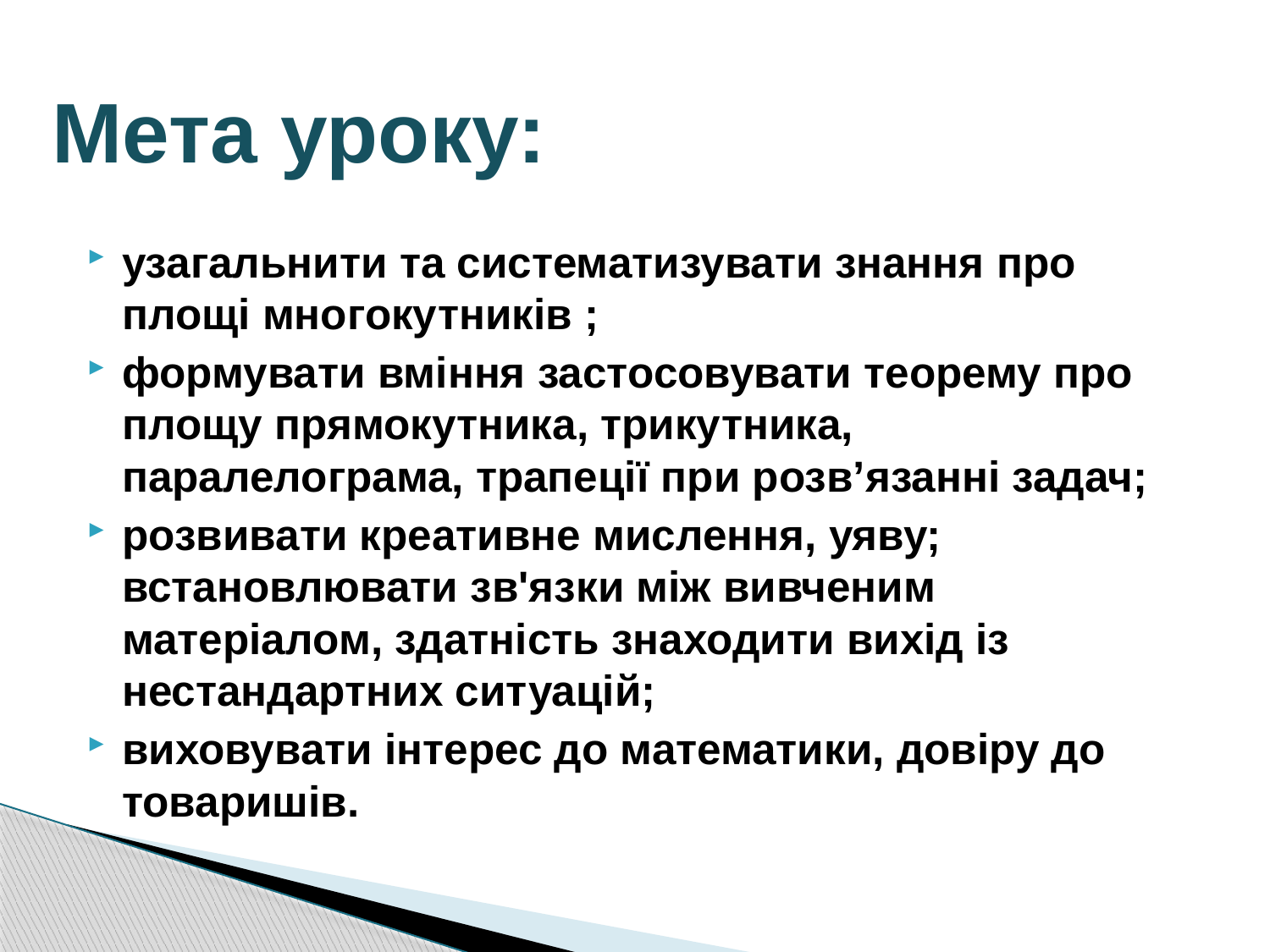

# Мета уроку:
узагальнити та систематизувати знання про площі многокутників ;
формувати вміння застосовувати теорему про площу прямокутника, трикутника, паралелограма, трапеції при розв’язанні задач;
розвивати креативне мислення, уяву; встановлювати зв'язки між вивченим матеріалом, здатність знаходити вихід із нестандартних ситуацій;
виховувати інтерес до математики, довіру до товаришів.